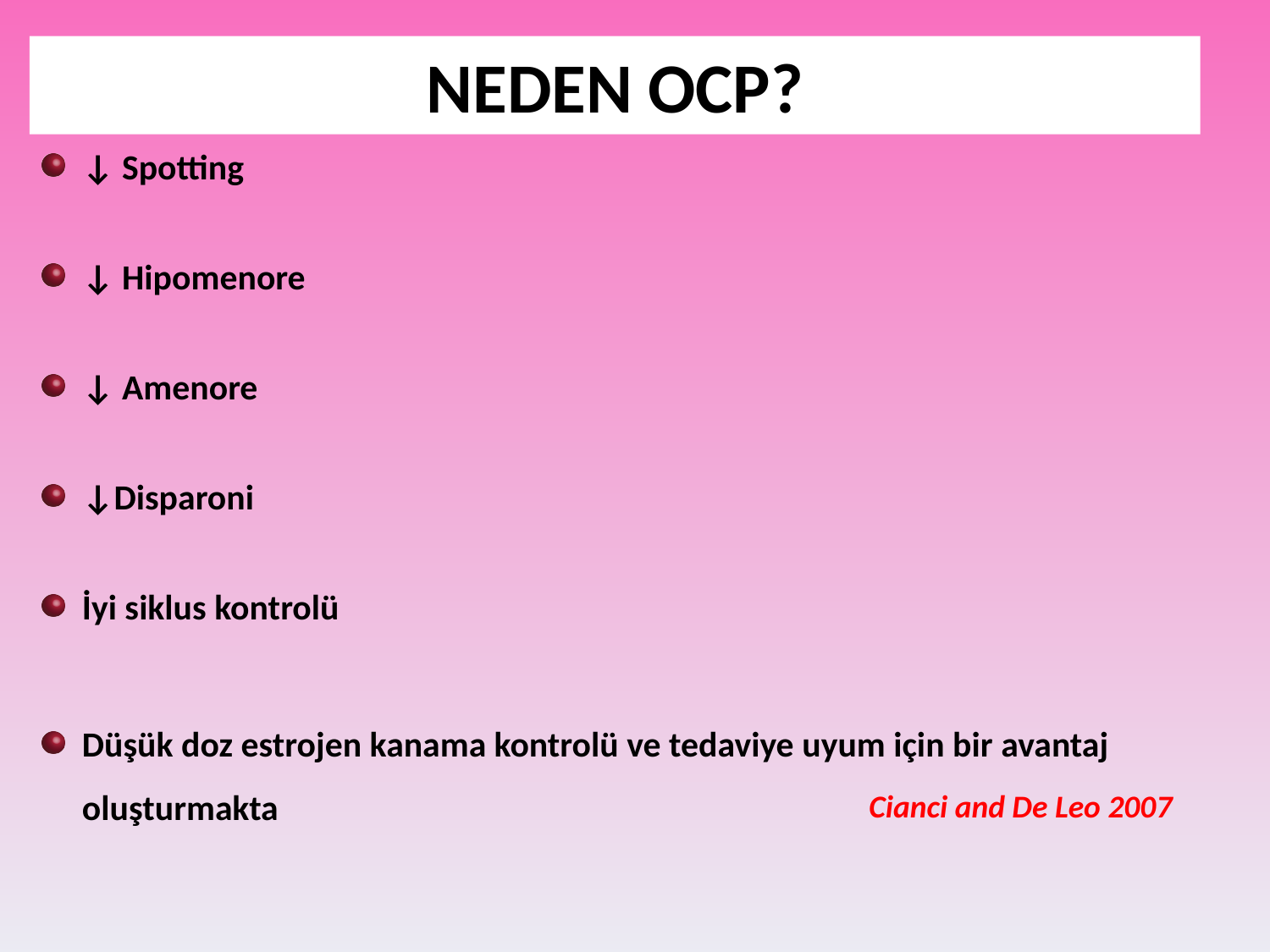

NEDEN OCP?
↓ Spotting

↓ Hipomenore

↓ Amenore

↓Disparoni

İyi siklus kontrolü

Düşük doz estrojen kanama kontrolü ve tedaviye uyum için bir avantaj oluşturmakta

Cianci and De Leo 2007